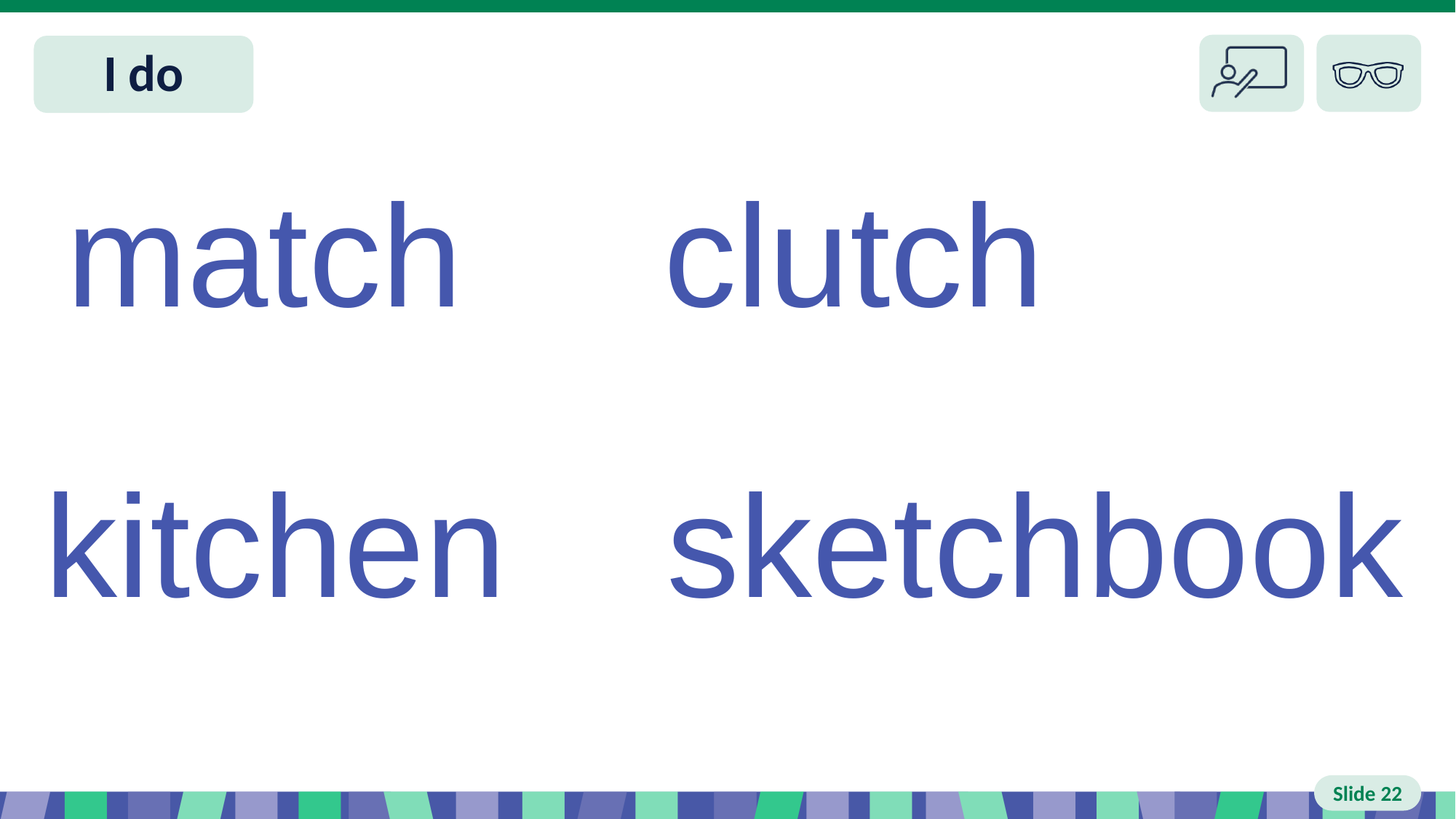

# Slide 22 I do
match     clutch
kitchen    sketchbook